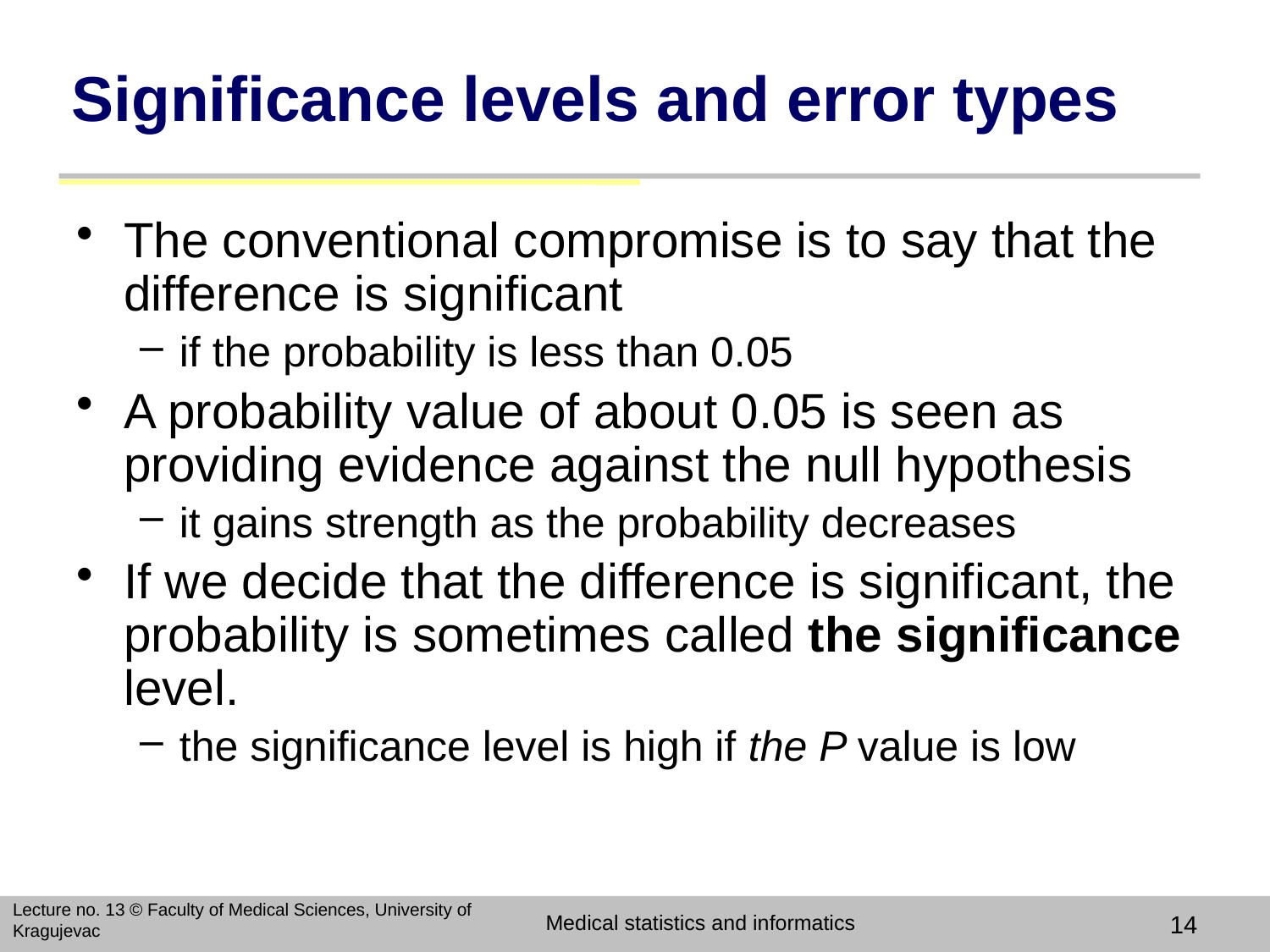

# Significance levels and error types
The conventional compromise is to say that the difference is significant
if the probability is less than 0.05
A probability value of about 0.05 is seen as providing evidence against the null hypothesis
it gains strength as the probability decreases
If we decide that the difference is significant, the probability is sometimes called the significance level.
the significance level is high if the P value is low
Lecture no. 13 © Faculty of Medical Sciences, University of Kragujevac
Medical statistics and informatics
14